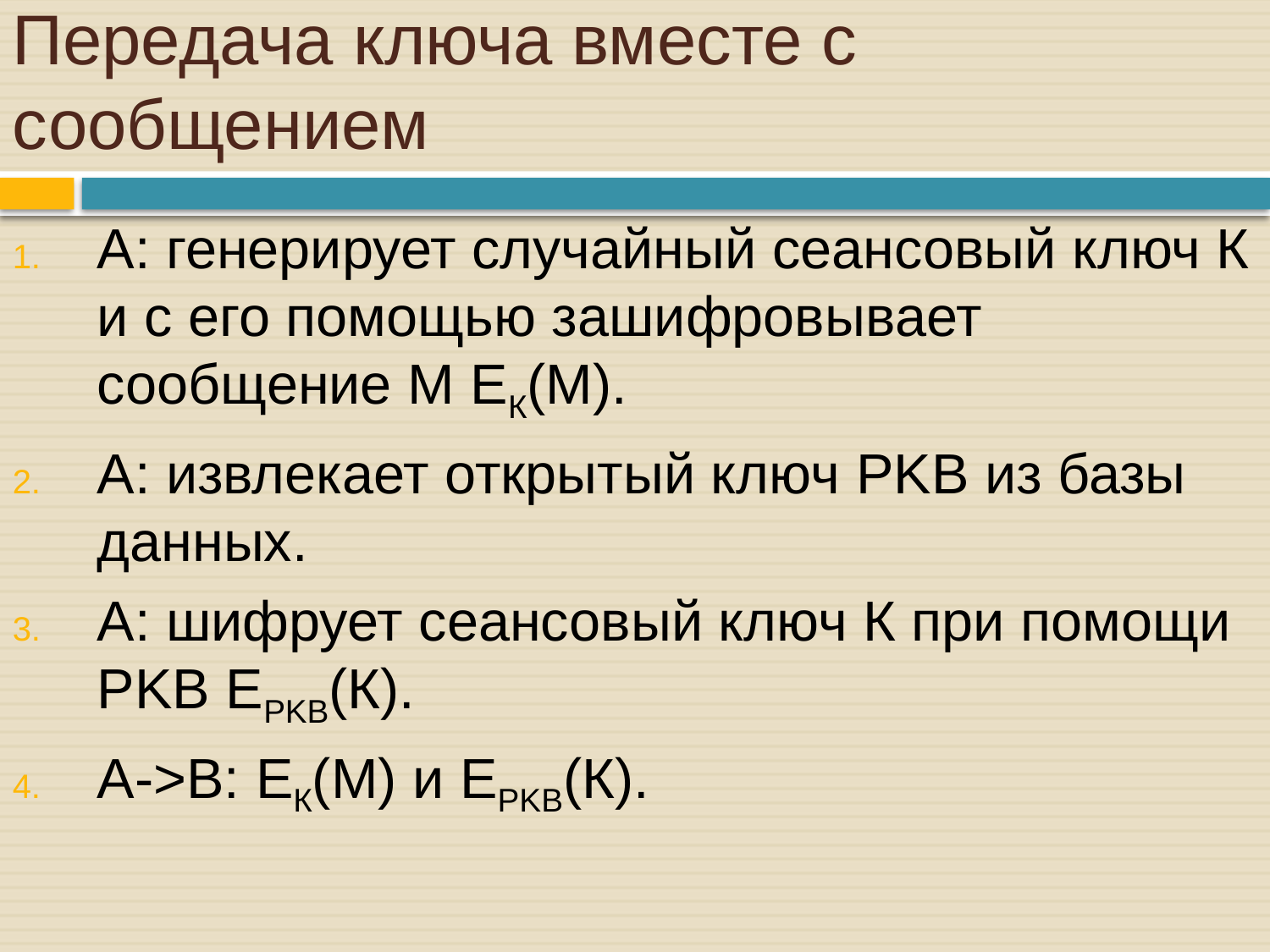

# Передача ключа вместе с сообщением
A: генерирует случайный сеансовый ключ К и с его помощью зашифровывает сообщение М ЕК(М).
A: извлекает открытый ключ PKВ из базы данных.
A: шифрует сеансовый ключ К при помощи PKВ ЕPKВ(К).
A->B: ЕК(М) и ЕPKВ(К).